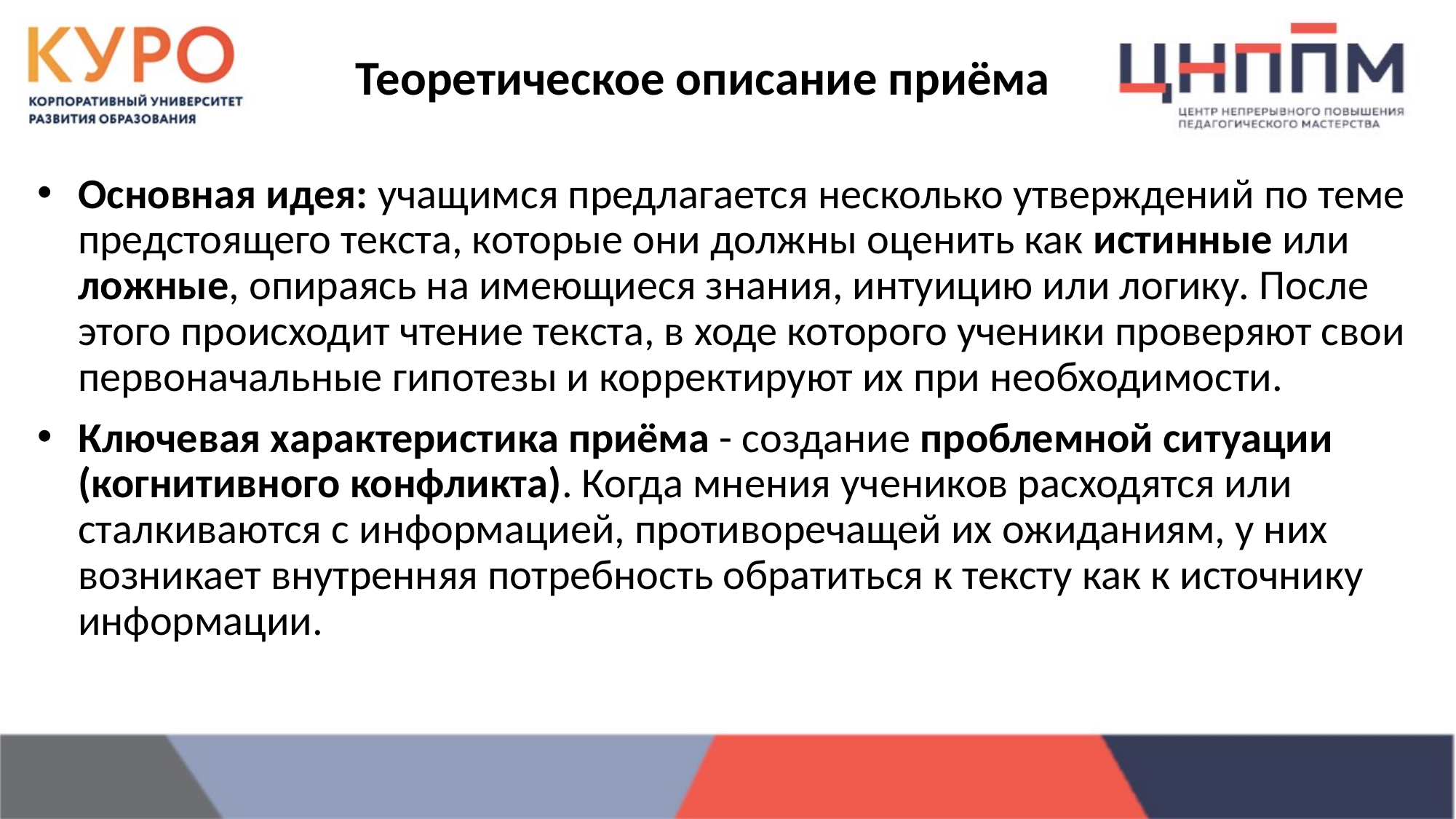

# Теоретическое описание приёма
Основная идея: учащимся предлагается несколько утверждений по теме предстоящего текста, которые они должны оценить как истинные или ложные, опираясь на имеющиеся знания, интуицию или логику. После этого происходит чтение текста, в ходе которого ученики проверяют свои первоначальные гипотезы и корректируют их при необходимости.
Ключевая характеристика приёма - создание проблемной ситуации (когнитивного конфликта). Когда мнения учеников расходятся или сталкиваются с информацией, противоречащей их ожиданиям, у них возникает внутренняя потребность обратиться к тексту как к источнику информации.